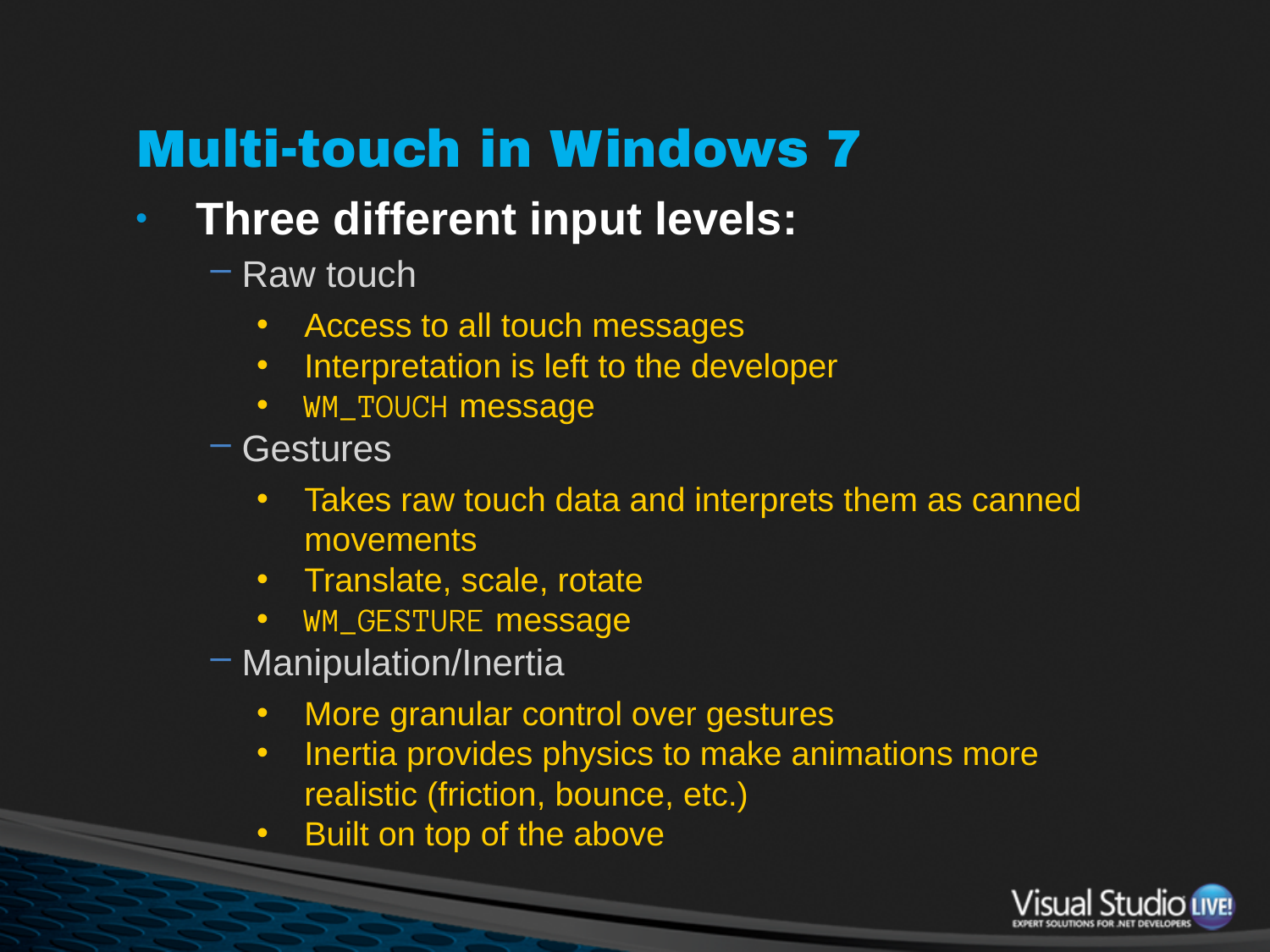

# Multi-touch in Windows 7
Three different input levels:
Raw touch
Access to all touch messages
Interpretation is left to the developer
WM_TOUCH message
Gestures
Takes raw touch data and interprets them as canned movements
Translate, scale, rotate
WM_GESTURE message
Manipulation/Inertia
More granular control over gestures
Inertia provides physics to make animations more realistic (friction, bounce, etc.)
Built on top of the above